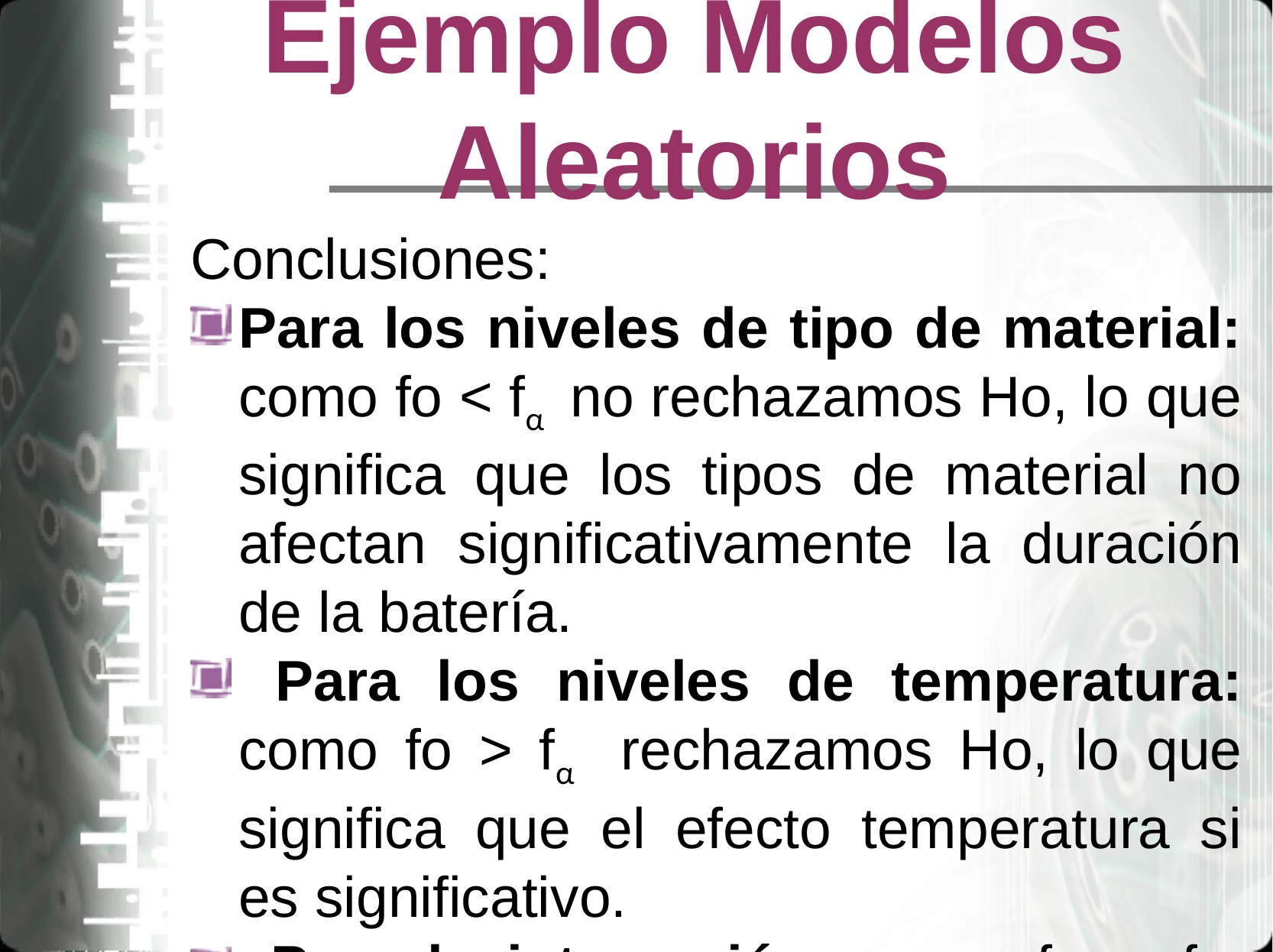

# Ejemplo Modelos Aleatorios

Conclusiones:
Para los niveles de tipo de material: como fo < fα  no rechazamos Ho, lo que significa que los tipos de material no afectan significativamente la duración de la batería.
 Para los niveles de temperatura: como fo > fα  rechazamos Ho, lo que significa que el efecto temperatura si es significativo.
 Para la interacción: como fo > fα  rechazamos Ho, por lo que la interacción es significativa.